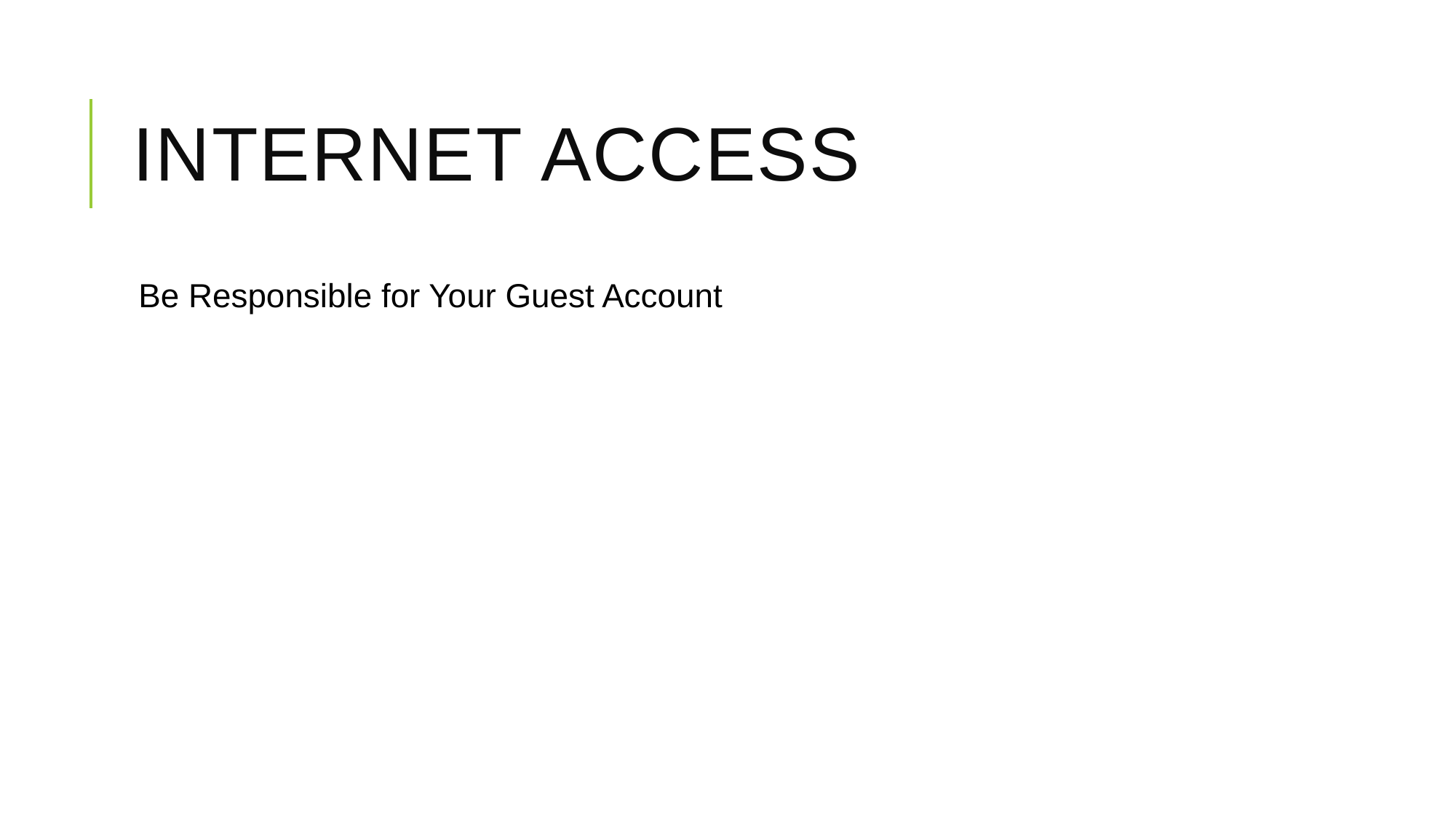

# Internet Access
Be Responsible for Your Guest Account